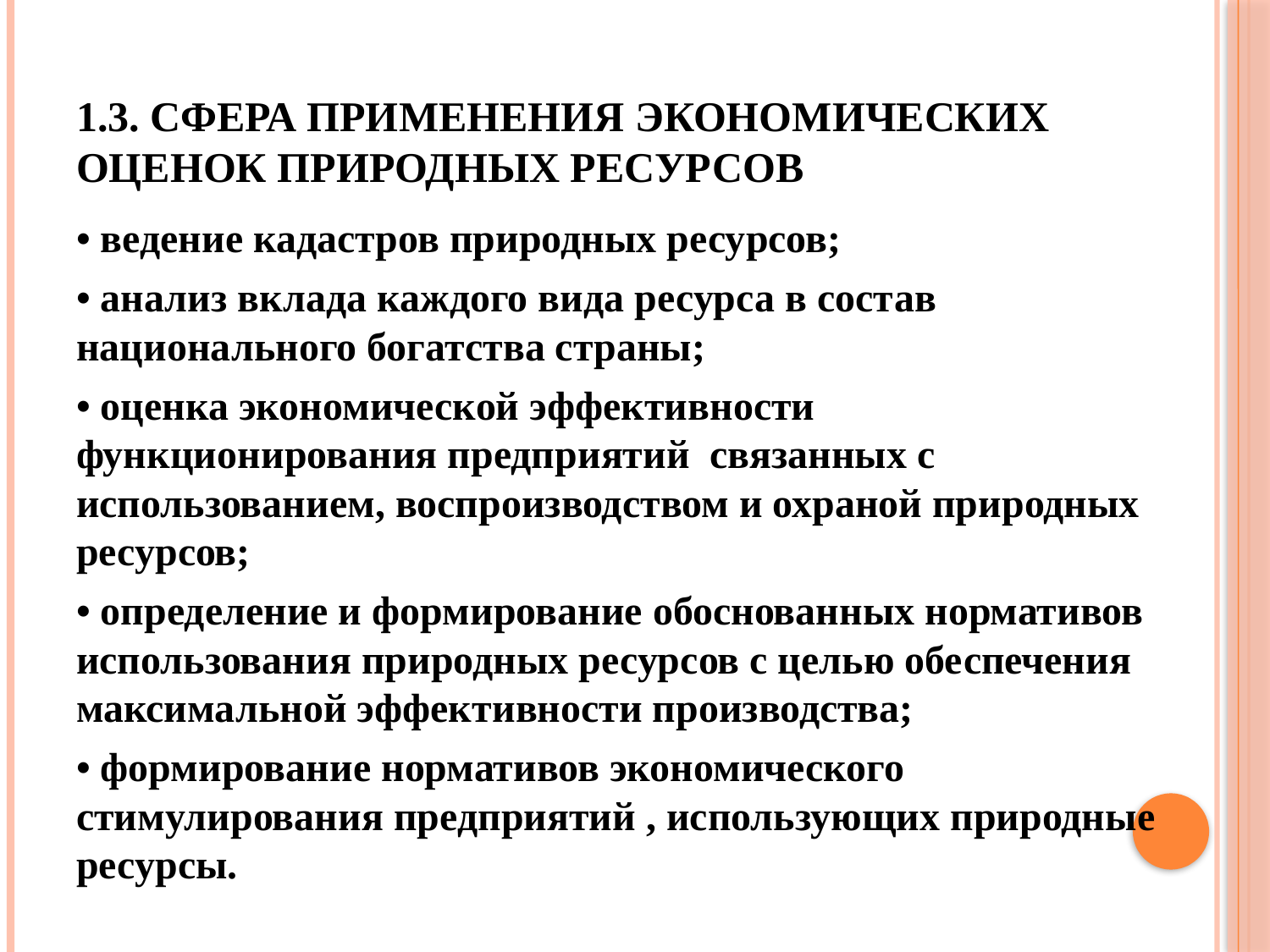

# 1.3. СФЕРА ПРИМЕНЕНИЯ ЭКОНОМИЧЕСКИХ ОЦЕНОК ПРИРОДНЫХ РЕСУРСОВ
• ведение кадастров природных ресурсов;
• анализ вклада каждого вида ресурса в состав национального богатства страны;
• оценка экономической эффективности функционирования предприятий  связанных с использованием, воспроизводством и охраной природных ресурсов;
• определение и формирование обоснованных нормативов использования природных ресурсов с целью обеспечения максимальной эффективности производства;
• формирование нормативов экономического стимулирования предприятий , использующих природные ресурсы.